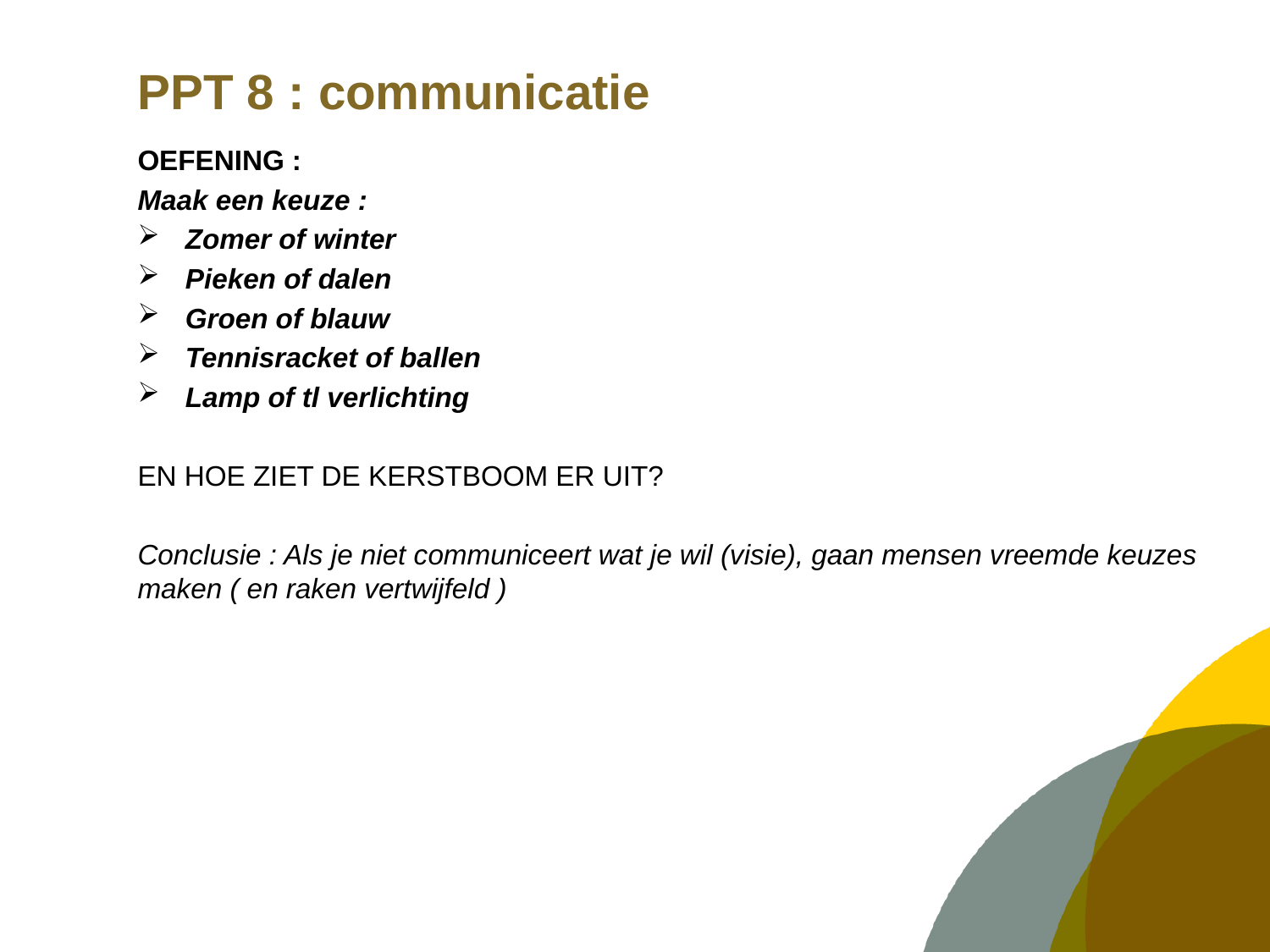

# PPT 8 : communicatie
OEFENING :
Maak een keuze :
Zomer of winter
Pieken of dalen
Groen of blauw
Tennisracket of ballen
Lamp of tl verlichting

EN HOE ZIET DE KERSTBOOM ER UIT?

Conclusie : Als je niet communiceert wat je wil (visie), gaan mensen vreemde keuzes maken ( en raken vertwijfeld )